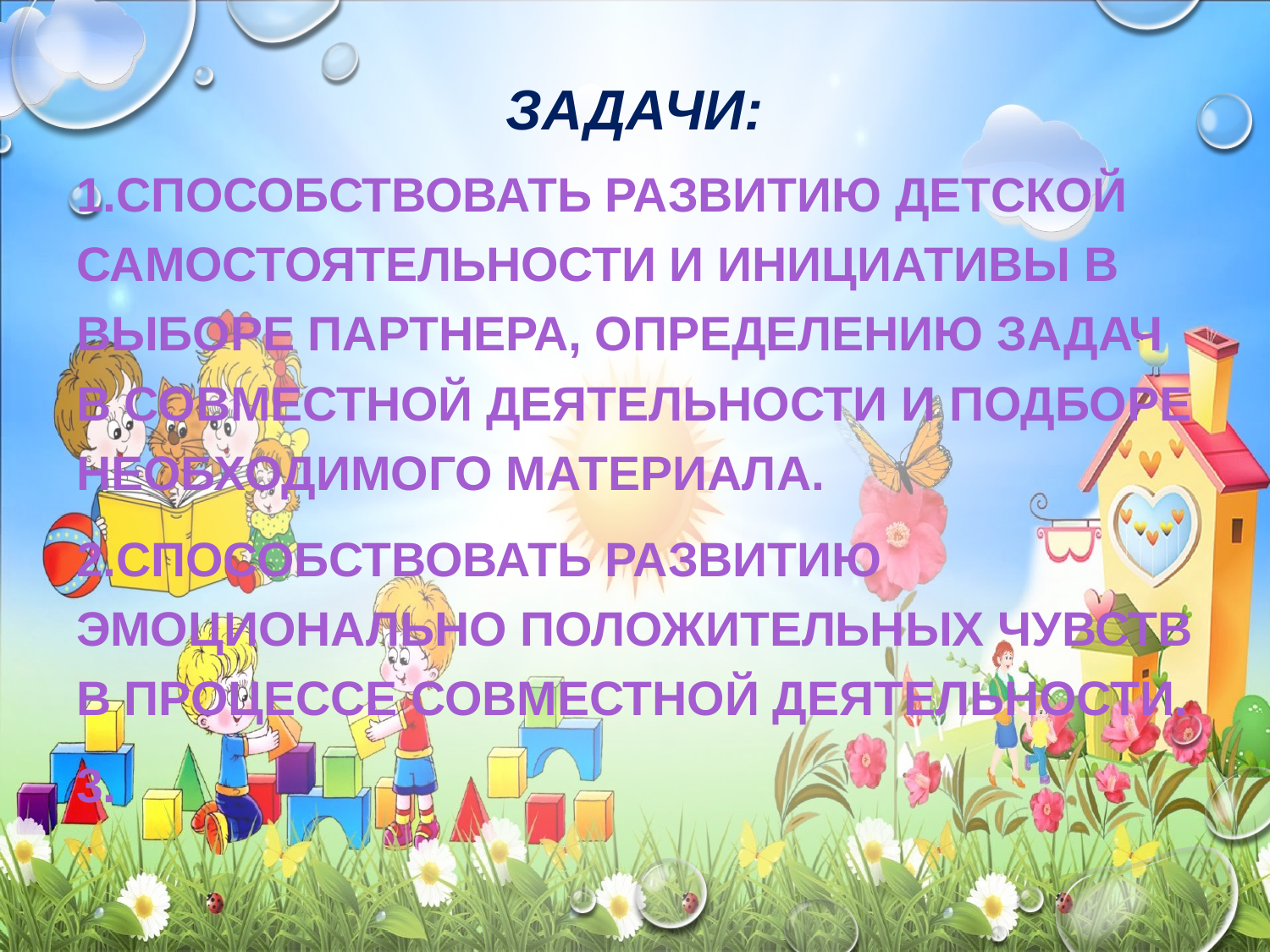

# задачи:
1.Способствовать развитию детской самостоятельности и инициативы в выборе партнера, определению задач в совместной деятельности и подборе необходимого материала.
2.Способствовать развитию эмоционально положительных чувств в процессе совместной деятельности.
3.